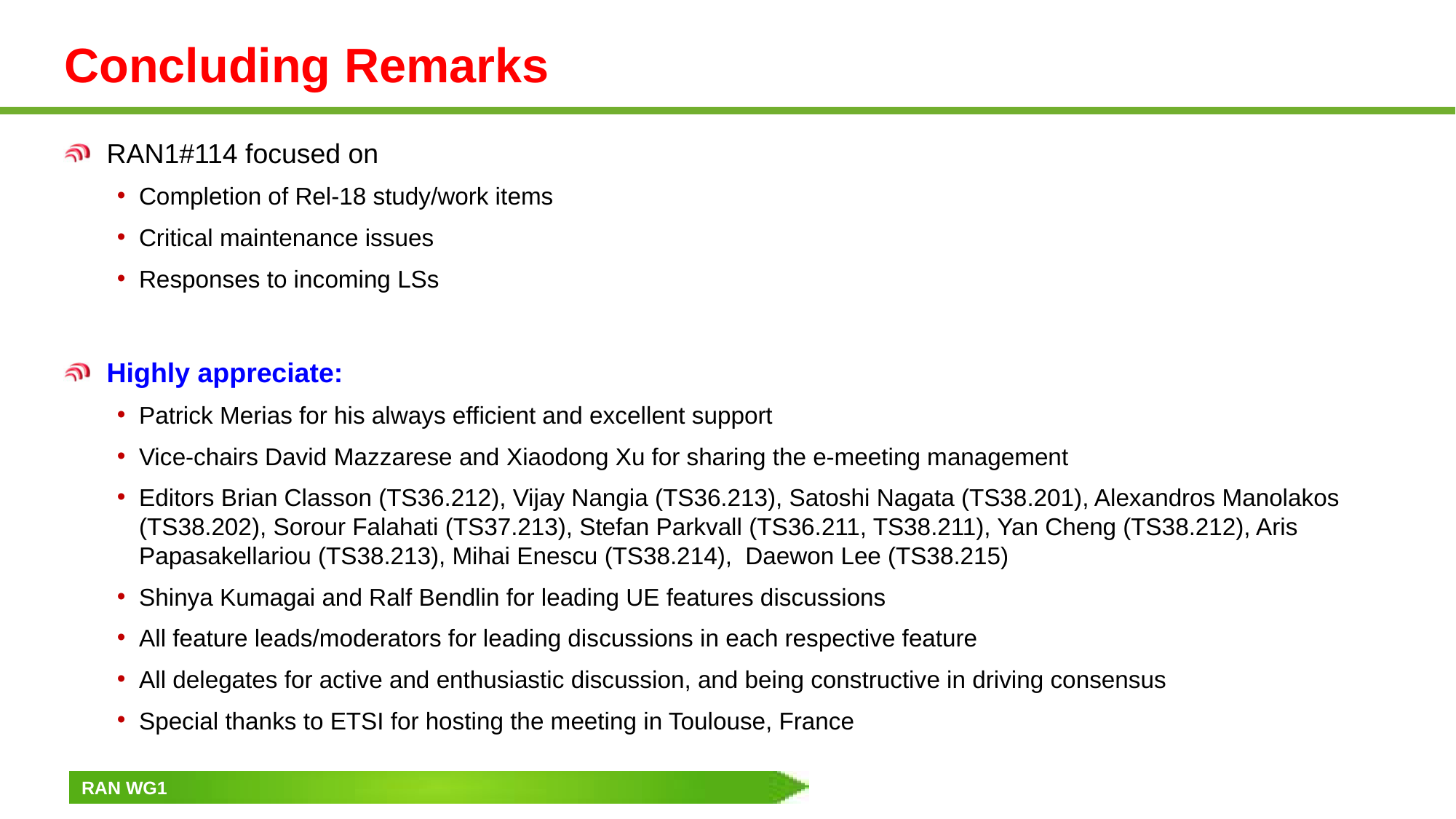

# Concluding Remarks
RAN1#114 focused on
Completion of Rel-18 study/work items
Critical maintenance issues
Responses to incoming LSs

Highly appreciate:
Patrick Merias for his always efficient and excellent support
Vice-chairs David Mazzarese and Xiaodong Xu for sharing the e-meeting management
Editors Brian Classon (TS36.212), Vijay Nangia (TS36.213), Satoshi Nagata (TS38.201), Alexandros Manolakos (TS38.202), Sorour Falahati (TS37.213), Stefan Parkvall (TS36.211, TS38.211), Yan Cheng (TS38.212), Aris Papasakellariou (TS38.213), Mihai Enescu (TS38.214),  Daewon Lee (TS38.215)
Shinya Kumagai and Ralf Bendlin for leading UE features discussions
All feature leads/moderators for leading discussions in each respective feature
All delegates for active and enthusiastic discussion, and being constructive in driving consensus
Special thanks to ETSI for hosting the meeting in Toulouse, France